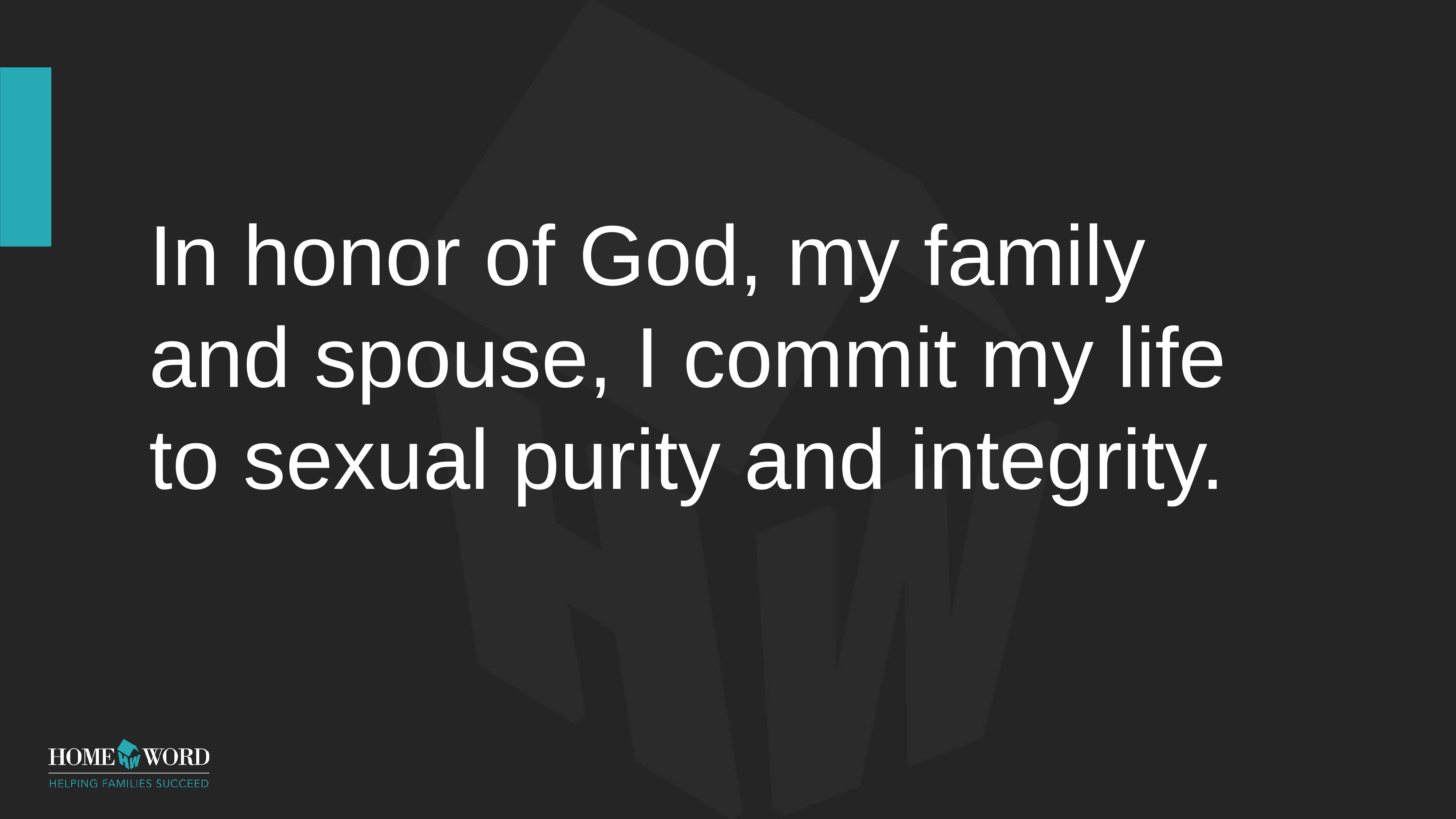

# In honor of God, my family and spouse, I commit my life to sexual purity and integrity.